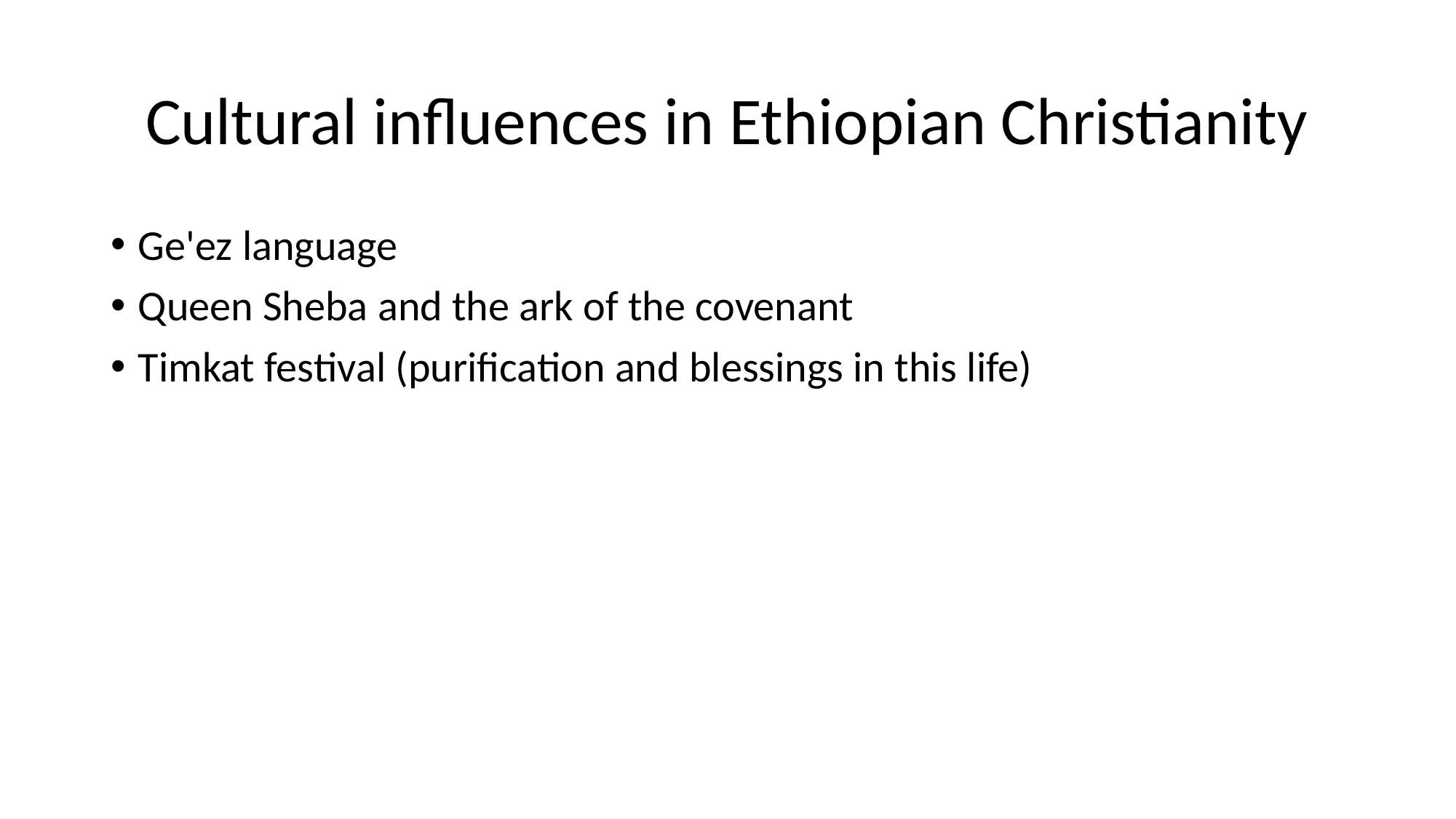

# Cultural influences in Ethiopian Christianity
Ge'ez language
Queen Sheba and the ark of the covenant
Timkat festival (purification and blessings in this life)